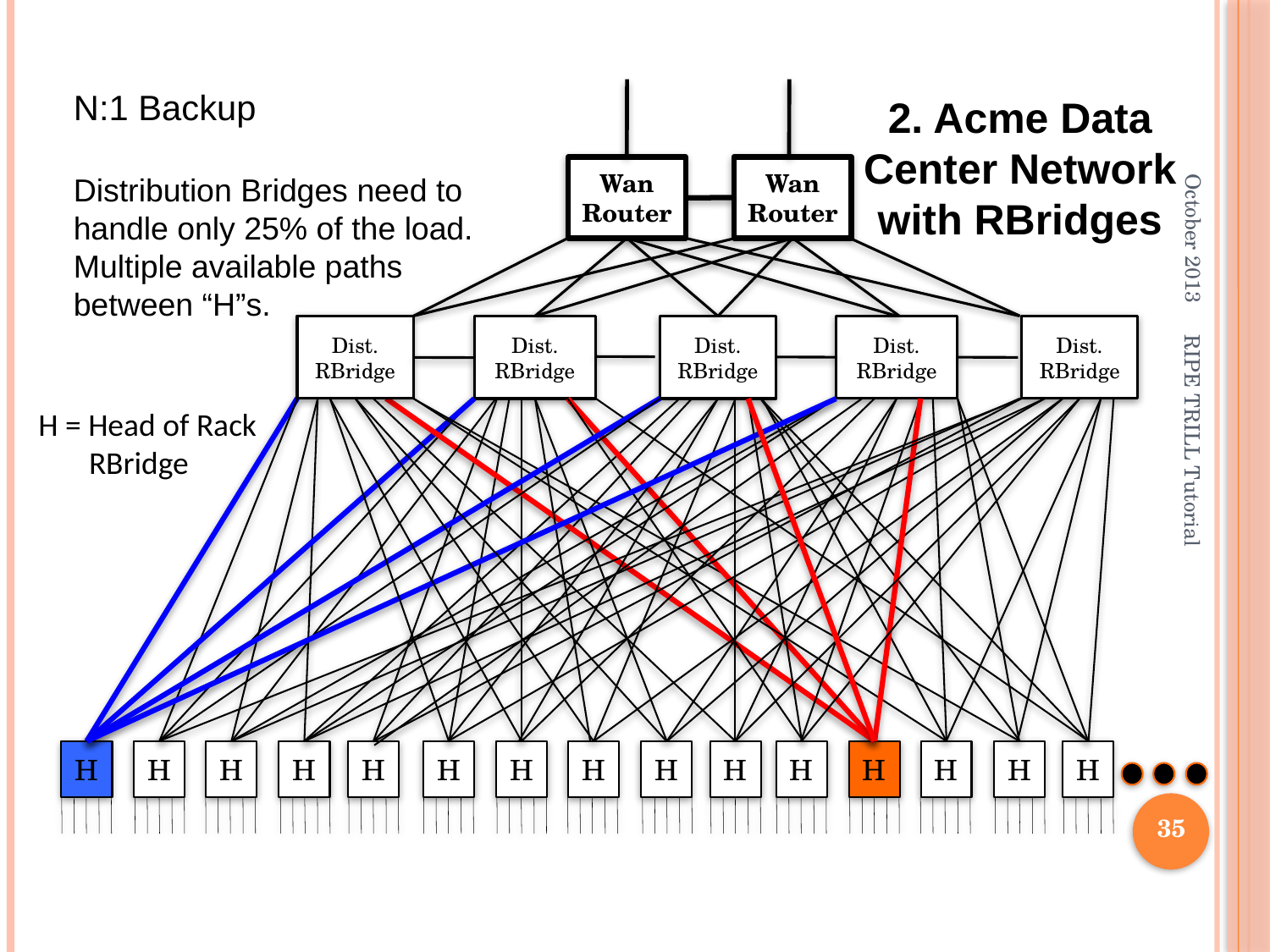

N:1 Backup

Distribution Bridges need to handle only 25% of the load. Multiple available paths between “H”s.
2. Acme Data Center Network with RBridges
October 2013
Wan Router
Wan Router
Dist. RBridge
Dist. RBridge
Dist. RBridge
Dist. RBridge
Dist. RBridge
H = Head of Rack
       RBridge
RIPE TRILL Tutorial
H
H
H
H
H
H
H
H
H
H
H
H
H
H
H

35